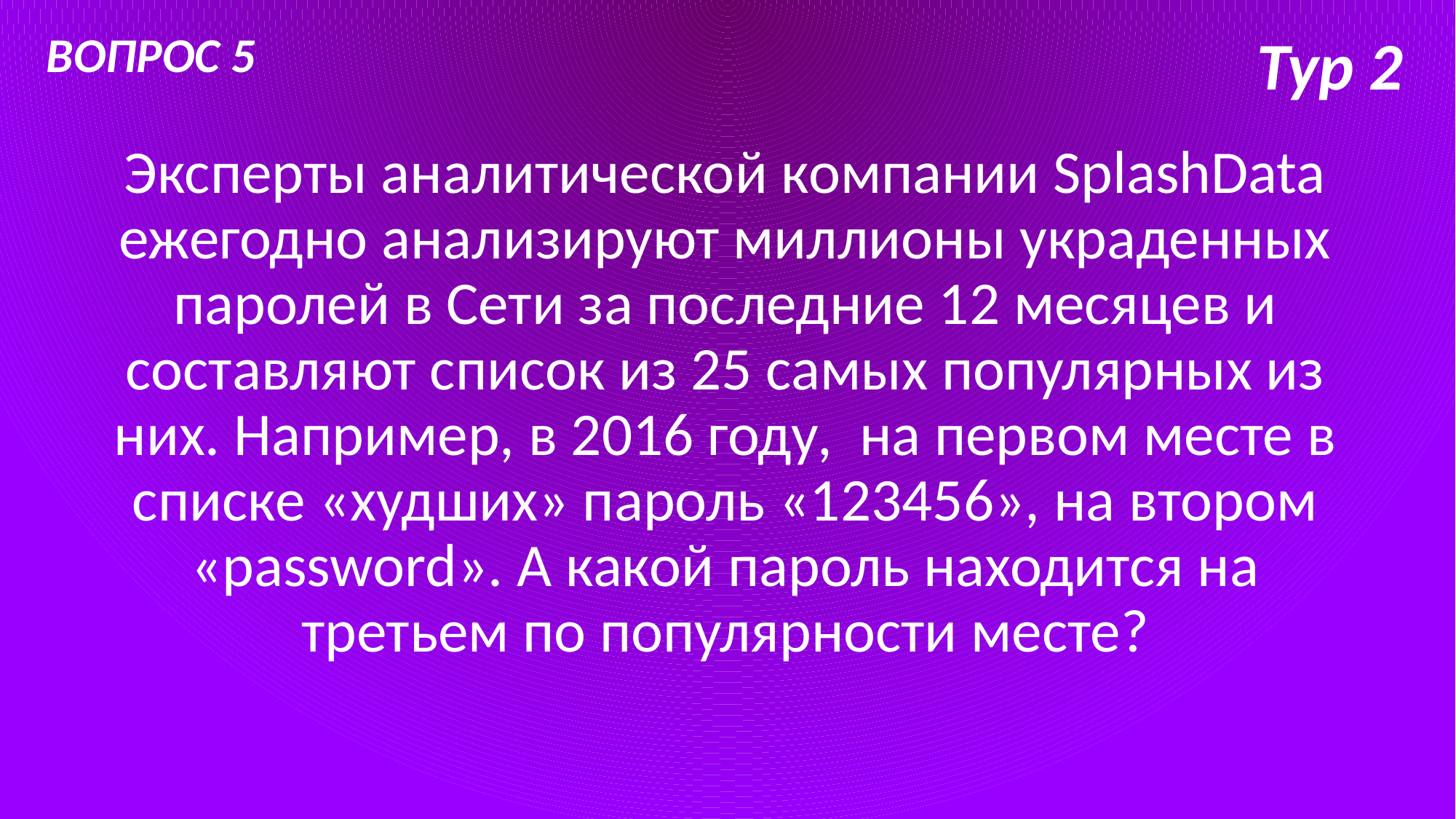

ВОПРОС 5
# Тур 2
Эксперты аналитической компании SplashData ежегодно анализируют миллионы украденных паролей в Сети за последние 12 месяцев и составляют список из 25 самых популярных из них. Например, в 2016 году,  на первом месте в списке «худших» пароль «123456», на втором «password». А какой пароль находится на третьем по популярности месте?